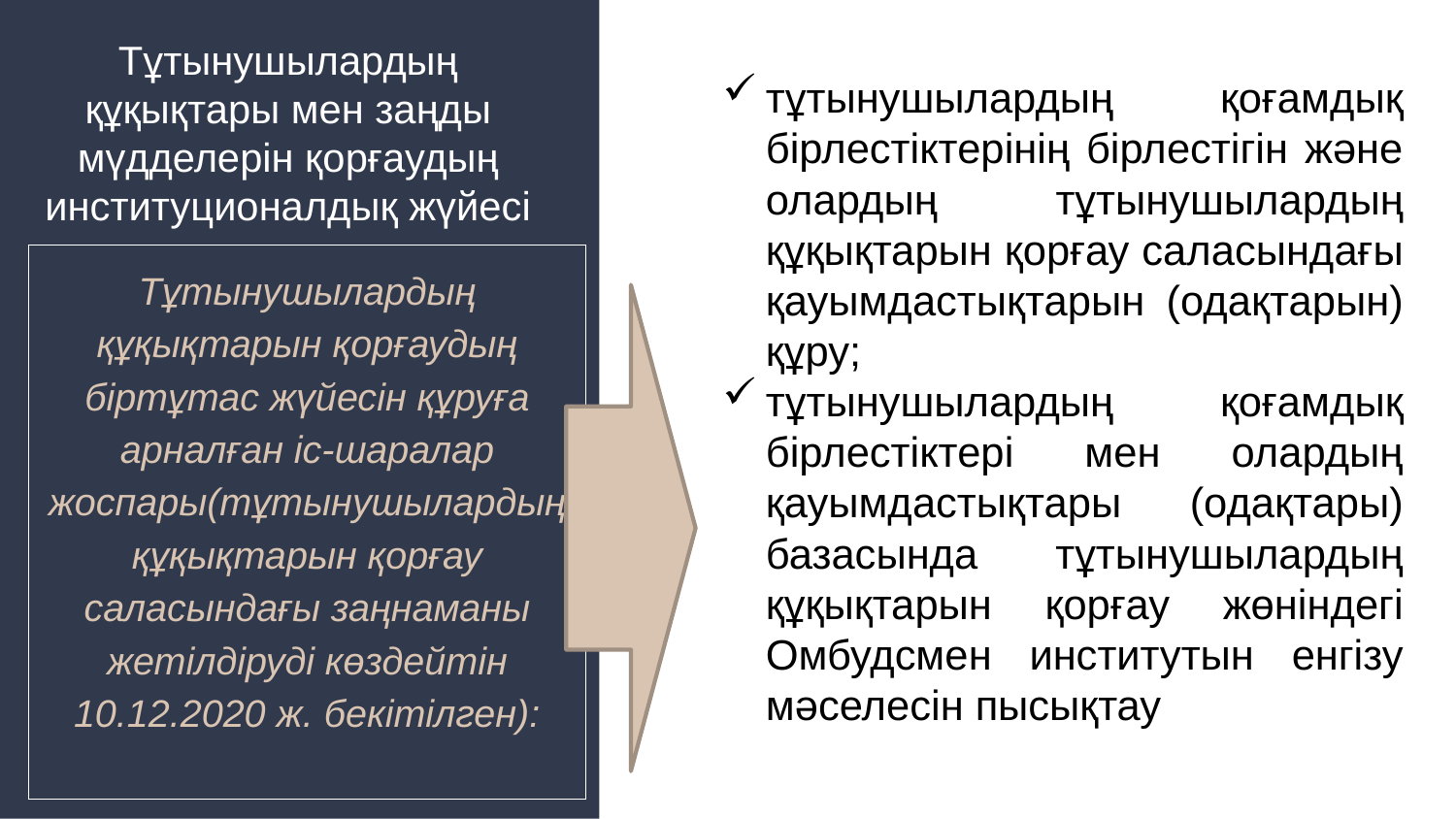

# Тұтынушылардың құқықтары мен заңды мүдделерін қорғаудың институционалдық жүйесі
тұтынушылардың қоғамдық бірлестіктерінің бірлестігін және олардың тұтынушылардың құқықтарын қорғау саласындағы қауымдастықтарын (одақтарын) құру;
тұтынушылардың қоғамдық бірлестіктері мен олардың қауымдастықтары (одақтары) базасында тұтынушылардың құқықтарын қорғау жөніндегі Омбудсмен институтын енгізу мәселесін пысықтау
Тұтынушылардың құқықтарын қорғаудың біртұтас жүйесін құруға арналған іс-шаралар жоспары(тұтынушылардың құқықтарын қорғау саласындағы заңнаманы жетілдіруді көздейтін 10.12.2020 ж. бекітілген):